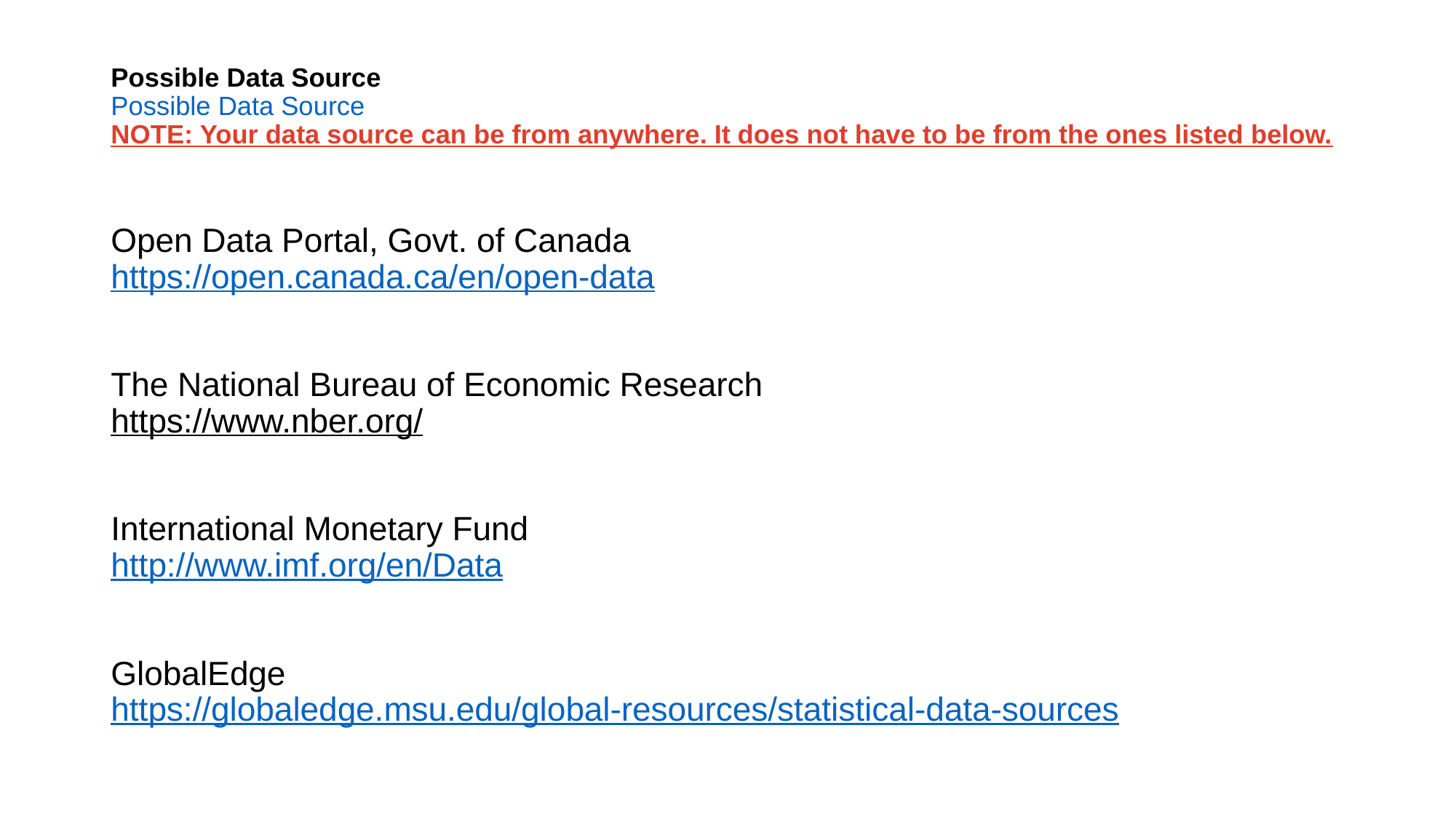

# Possible Data Source Possible Data Source NOTE: Your data source can be from anywhere. It does not have to be from the ones listed below.
Open Data Portal, Govt. of Canada
https://open.canada.ca/en/open-data
The National Bureau of Economic Research
https://www.nber.org/
International Monetary Fund
http://www.imf.org/en/Data
GlobalEdge
https://globaledge.msu.edu/global-resources/statistical-data-sources